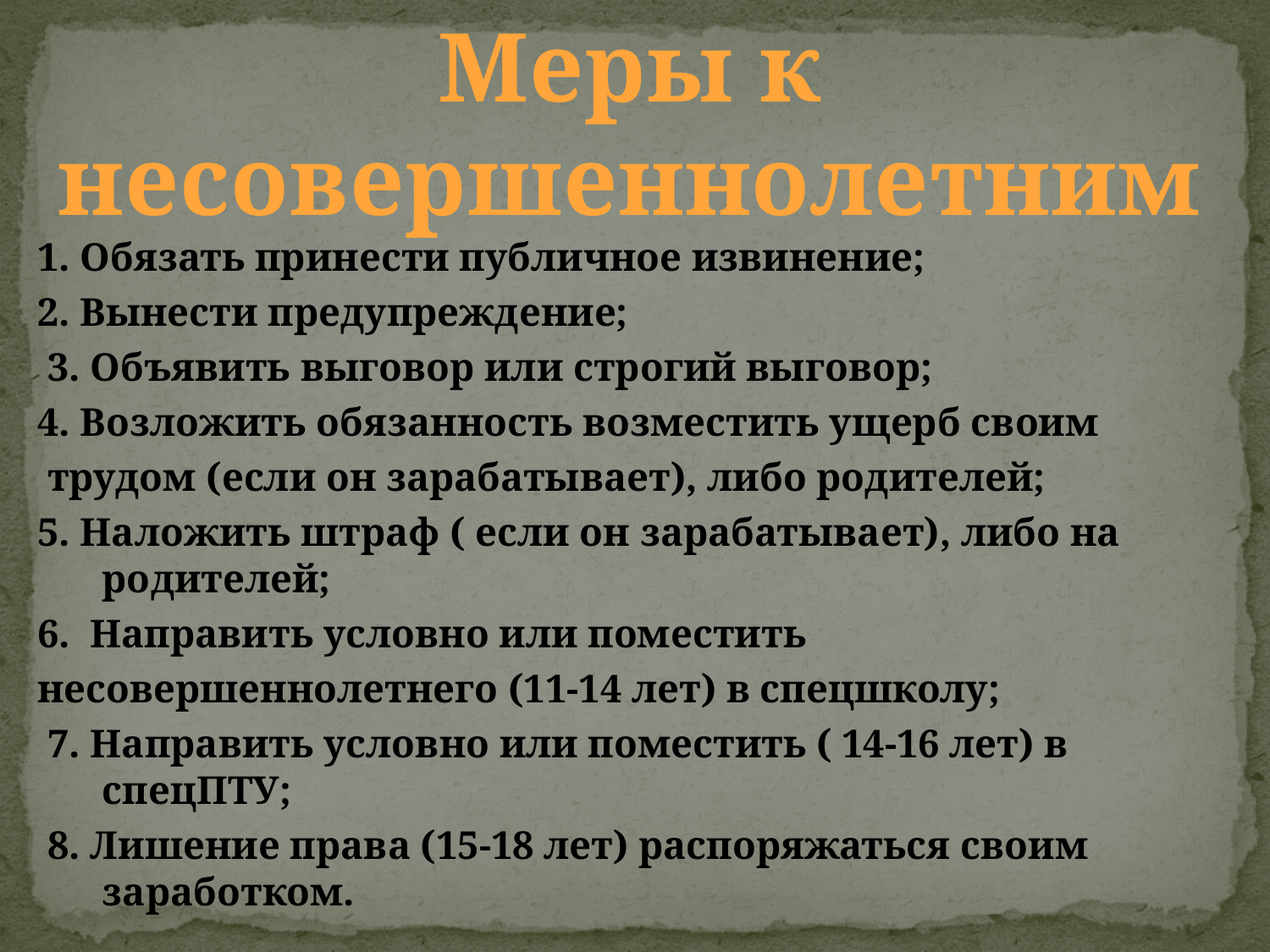

Меры к несовершеннолетним
#
1. Обязать принести публичное извинение;
2. Вынести предупреждение;
 3. Объявить выговор или строгий выговор;
4. Возложить обязанность возместить ущерб своим
 трудом (если он зарабатывает), либо родителей;
5. Наложить штраф ( если он зарабатывает), либо на родителей;
6.  Направить условно или поместить
несовершеннолетнего (11-14 лет) в спецшколу;
 7. Направить условно или поместить ( 14-16 лет) в спецПТУ;
 8. Лишение права (15-18 лет) распоряжаться своим заработком.